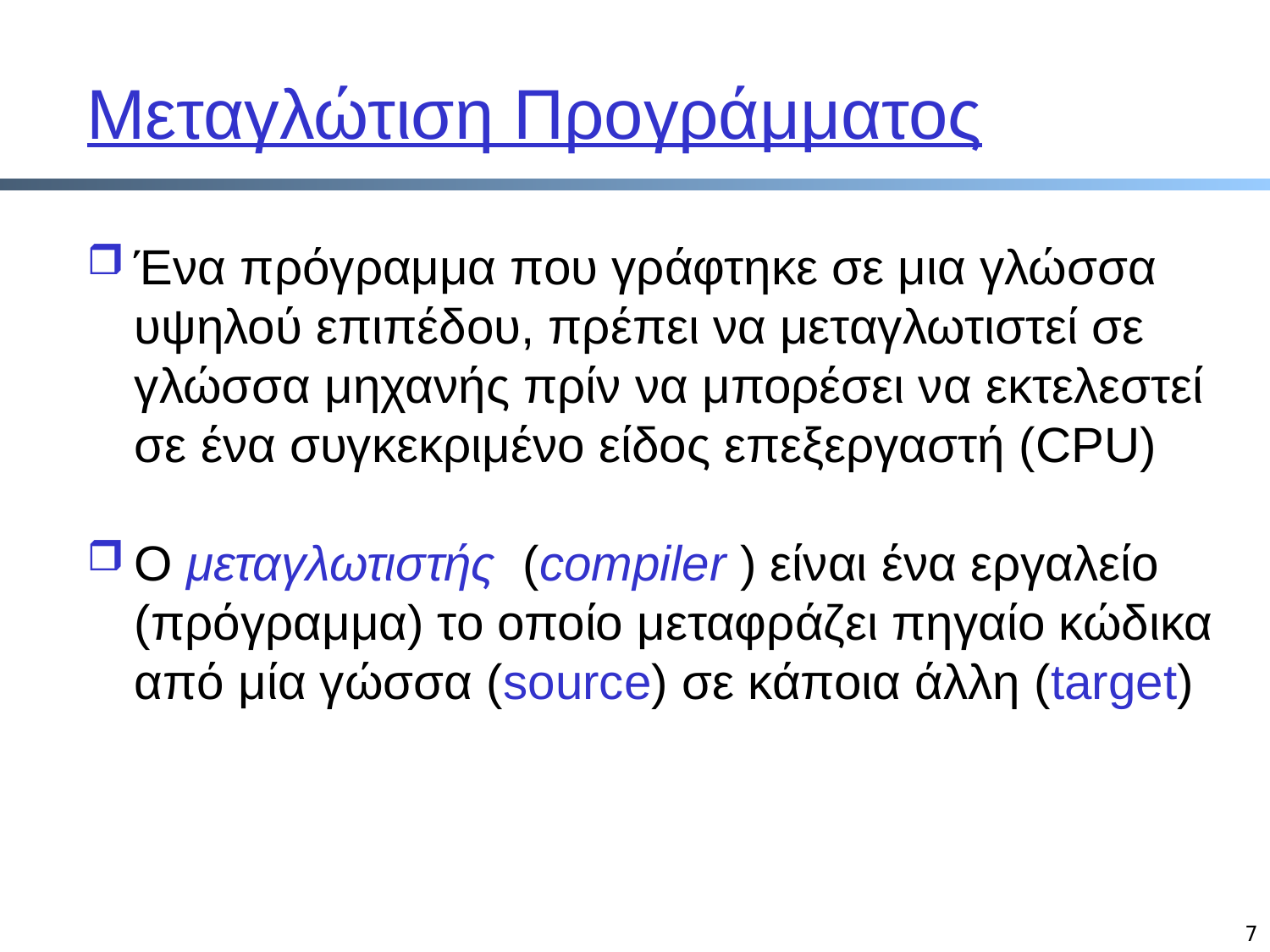

Μεταγλώτιση Προγράμματος
Ένα πρόγραμμα που γράφτηκε σε μια γλώσσα υψηλού επιπέδου, πρέπει να μεταγλωτιστεί σε γλώσσα μηχανής πρίν να μπορέσει να εκτελεστεί σε ένα συγκεκριμένο είδος επεξεργαστή (CPU)

Ο μεταγλωτιστής  (compiler ) είναι ένα εργαλείο (πρόγραμμα) το οποίο μεταφράζει πηγαίο κώδικα από μία γώσσα (source) σε κάποια άλλη (target)
7